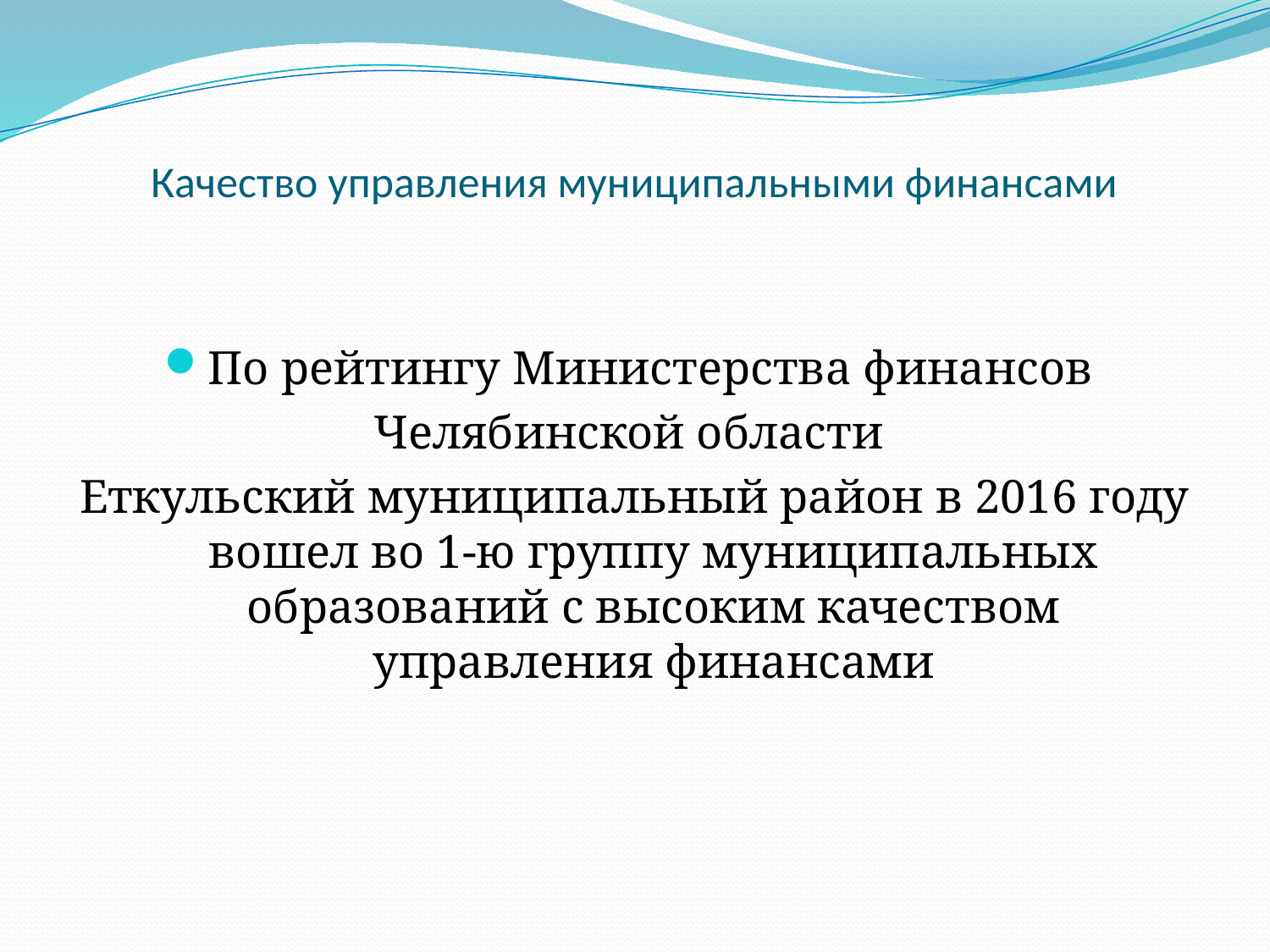

# Качество управления муниципальными финансами

По рейтингу Министерства финансов
Челябинской области
Еткульский муниципальный район в 2016 году вошел во 1-ю группу муниципальных образований с высоким качеством управления финансами